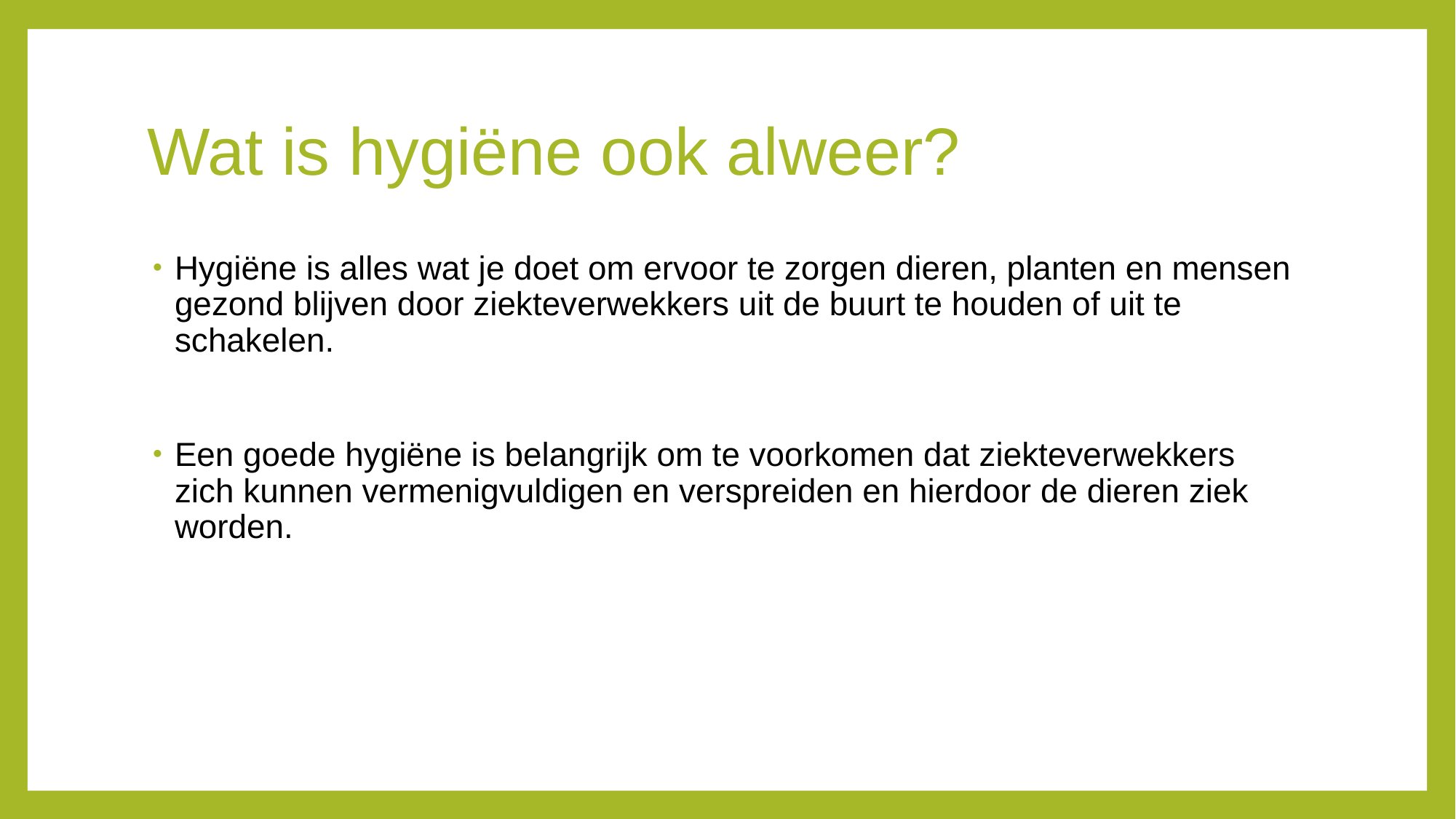

# Wat is hygiëne ook alweer?
Hygiëne is alles wat je doet om ervoor te zorgen dieren, planten en mensen gezond blijven door ziekteverwekkers uit de buurt te houden of uit te schakelen.

Een goede hygiëne is belangrijk om te voorkomen dat ziekteverwekkers zich kunnen vermenigvuldigen en verspreiden en hierdoor de dieren ziek worden.